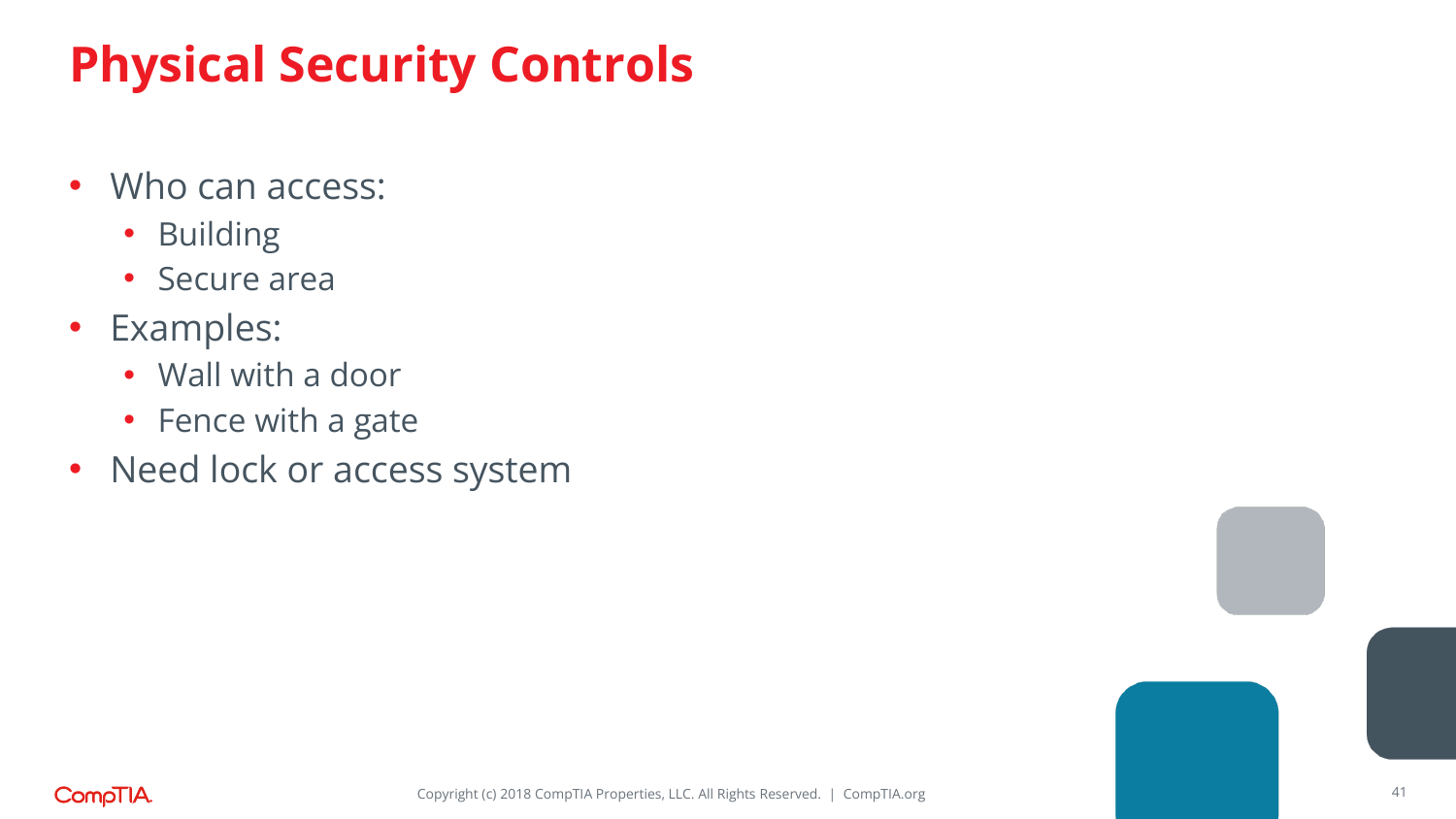

# Physical Security Controls
Who can access:
Building
Secure area
Examples:
Wall with a door
Fence with a gate
Need lock or access system
41